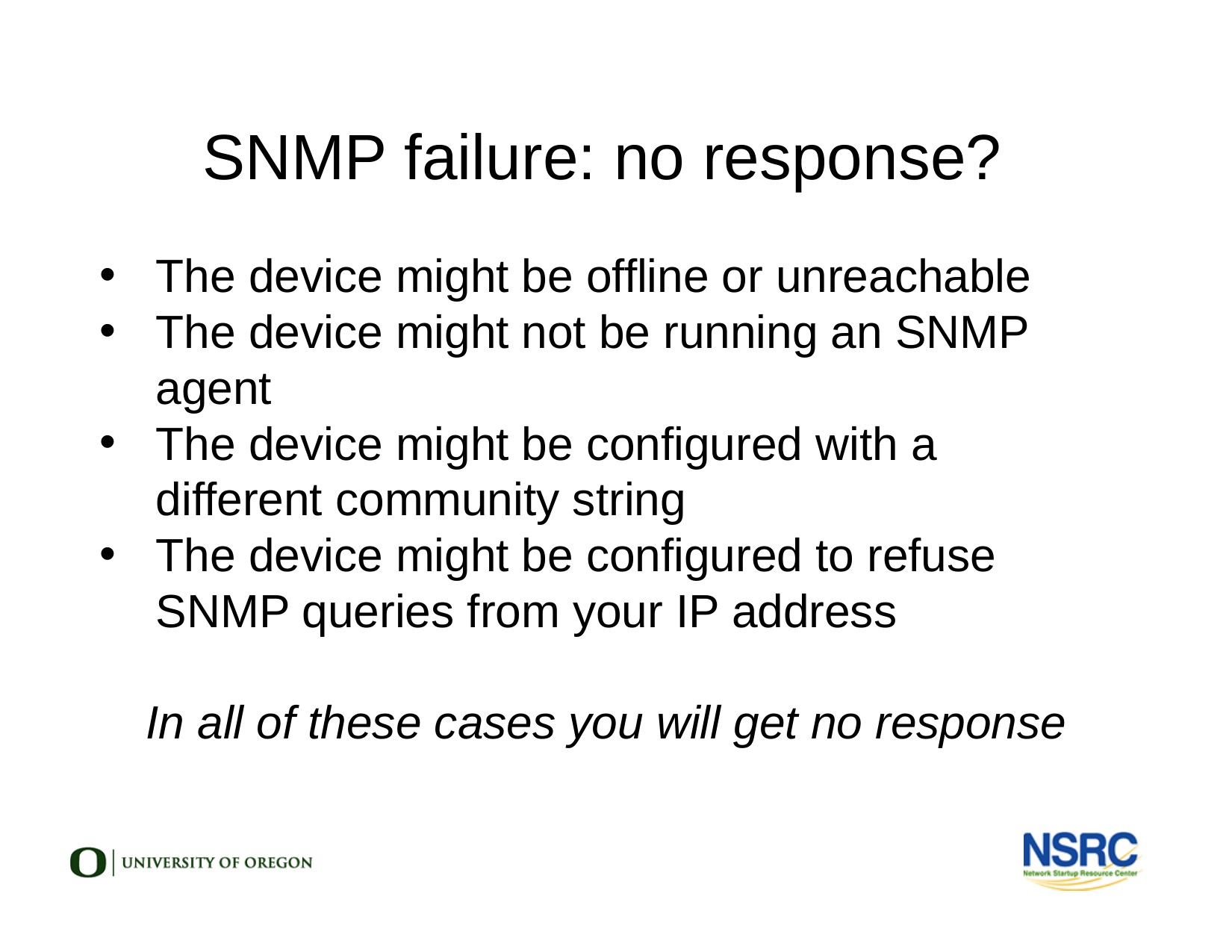

SNMP failure: no response?
The device might be offline or unreachable
The device might not be running an SNMP agent
The device might be configured with a different community string
The device might be configured to refuse SNMP queries from your IP address

In all of these cases you will get no response